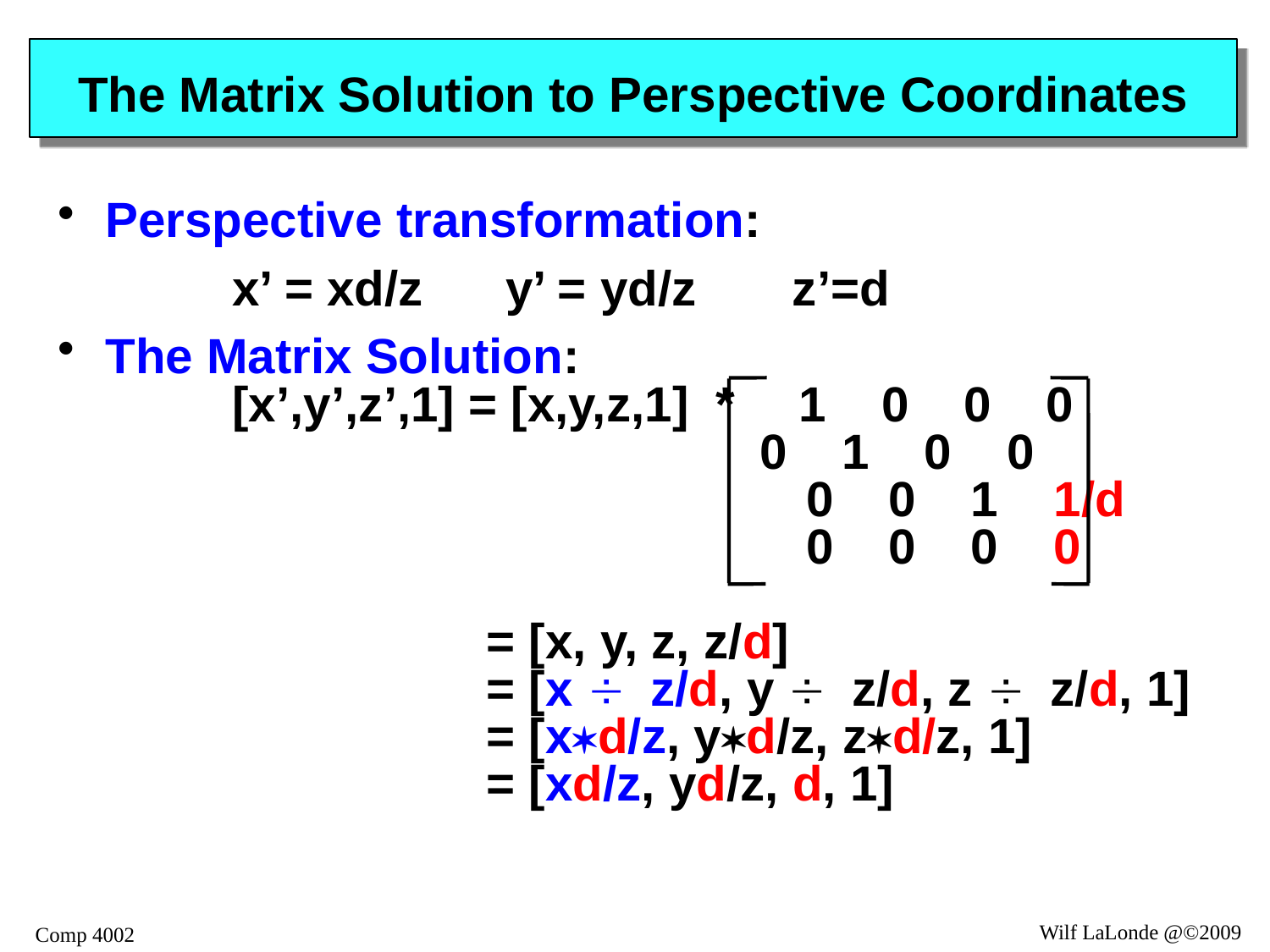

# The Matrix Solution to Perspective Coordinates
Perspective transformation:
		x’ = xd/z      y’ = yd/z       z’=d
The Matrix Solution:
	 	[x’,y’,z’,1] = [x,y,z,1]  *     1    0    0    0
                                                   0    1    0    0
					              0    0    1    1/d
					              0    0    0    0

				= [x, y, z, z/d]
				= [x ÷ z/d, y ÷ z/d, z ÷ z/d, 1]
				= [x∗d/z, y∗d/z, z∗d/z, 1]
				= [xd/z, yd/z, d, 1]